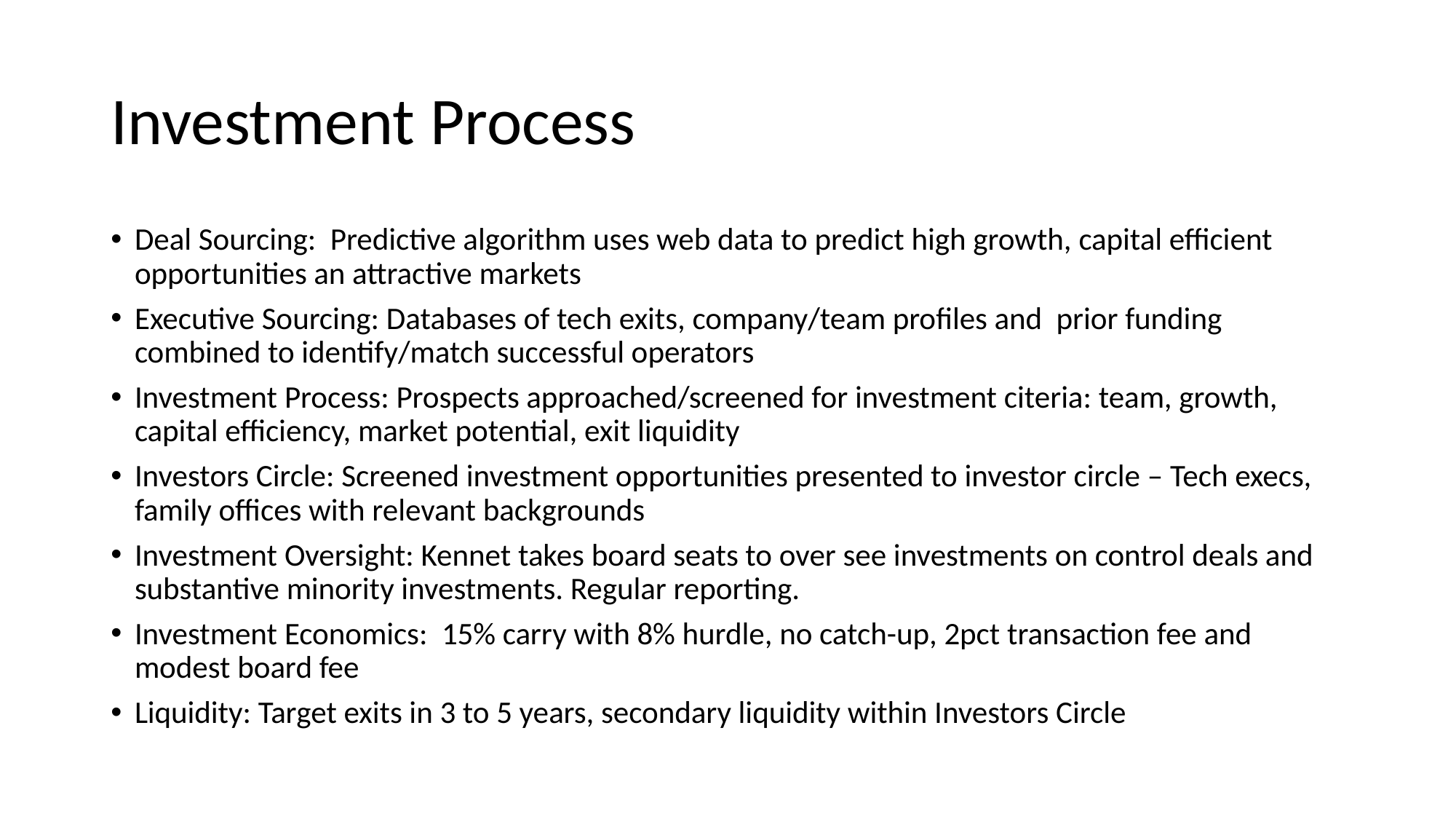

# Investment Process
Deal Sourcing:  Predictive algorithm uses web data to predict high growth, capital efficient opportunities an attractive markets
Executive Sourcing: Databases of tech exits, company/team profiles and  prior funding combined to identify/match successful operators
Investment Process: Prospects approached/screened for investment citeria: team, growth, capital efficiency, market potential, exit liquidity
Investors Circle: Screened investment opportunities presented to investor circle – Tech execs, family offices with relevant backgrounds
Investment Oversight: Kennet takes board seats to over see investments on control deals and substantive minority investments. Regular reporting.
Investment Economics:  15% carry with 8% hurdle, no catch-up, 2pct transaction fee and modest board fee
Liquidity: Target exits in 3 to 5 years, secondary liquidity within Investors Circle